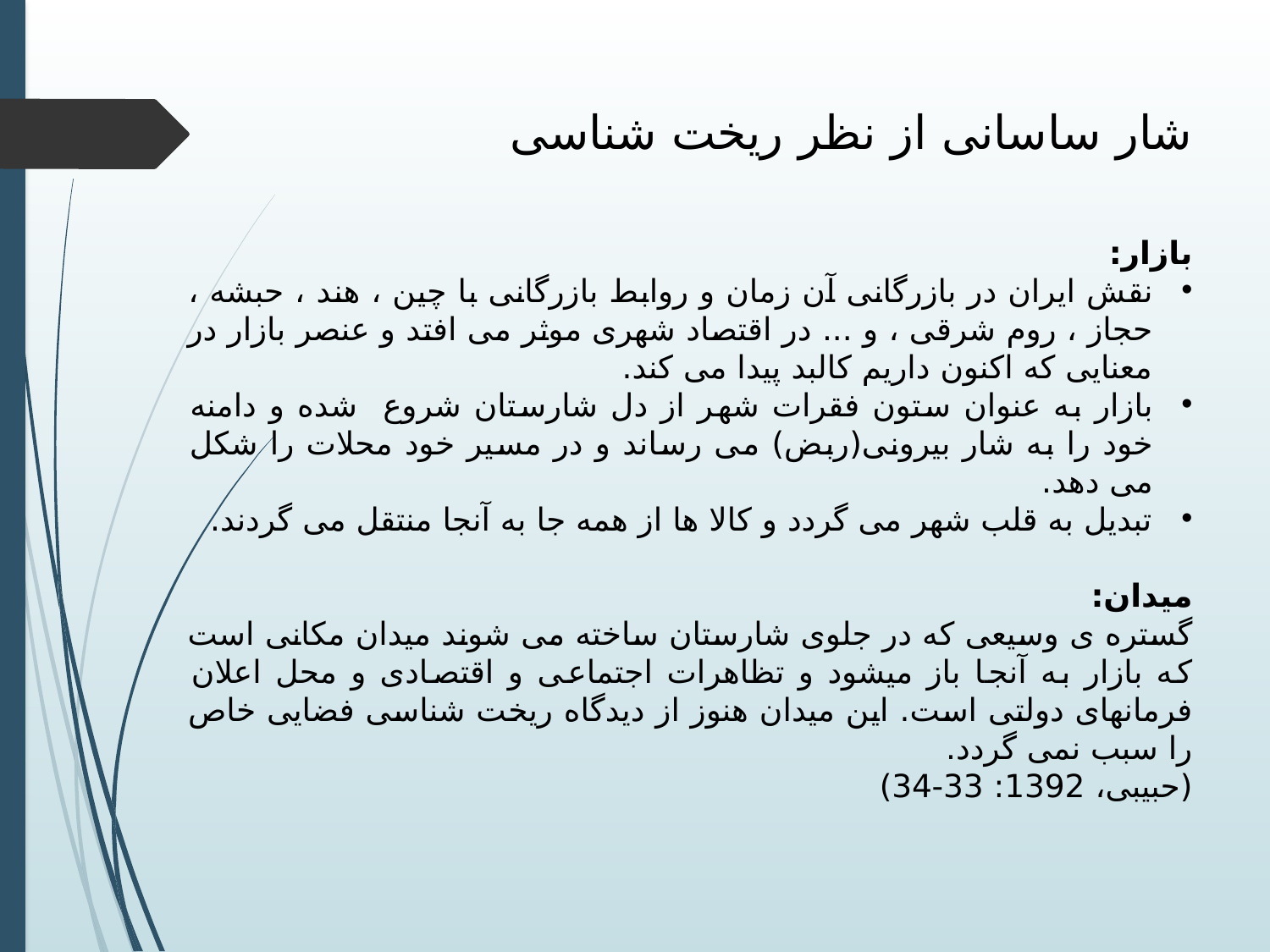

# شار ساسانی از نظر ریخت شناسی
بازار:
نقش ایران در بازرگانی آن زمان و روابط بازرگانی با چین ، هند ، حبشه ، حجاز ، روم شرقی ، و ... در اقتصاد شهری موثر می افتد و عنصر بازار در معنایی که اکنون داریم کالبد پیدا می کند.
بازار به عنوان ستون فقرات شهر از دل شارستان شروع  شده و دامنه خود را به شار بیرونی(ربض) می رساند و در مسیر خود محلات را شکل می دهد.
تبدیل به قلب شهر می گردد و کالا ها از همه جا به آنجا منتقل می گردند.

میدان:
گستره ی وسیعی که در جلوی شارستان ساخته می شوند میدان مکانی است که بازار به آنجا باز میشود و تظاهرات اجتماعی و اقتصادی و محل اعلان فرمانهای دولتی است. این میدان هنوز از دیدگاه ریخت شناسی فضایی خاص را سبب نمی گردد.
(حبیبی، 1392: 33-34)